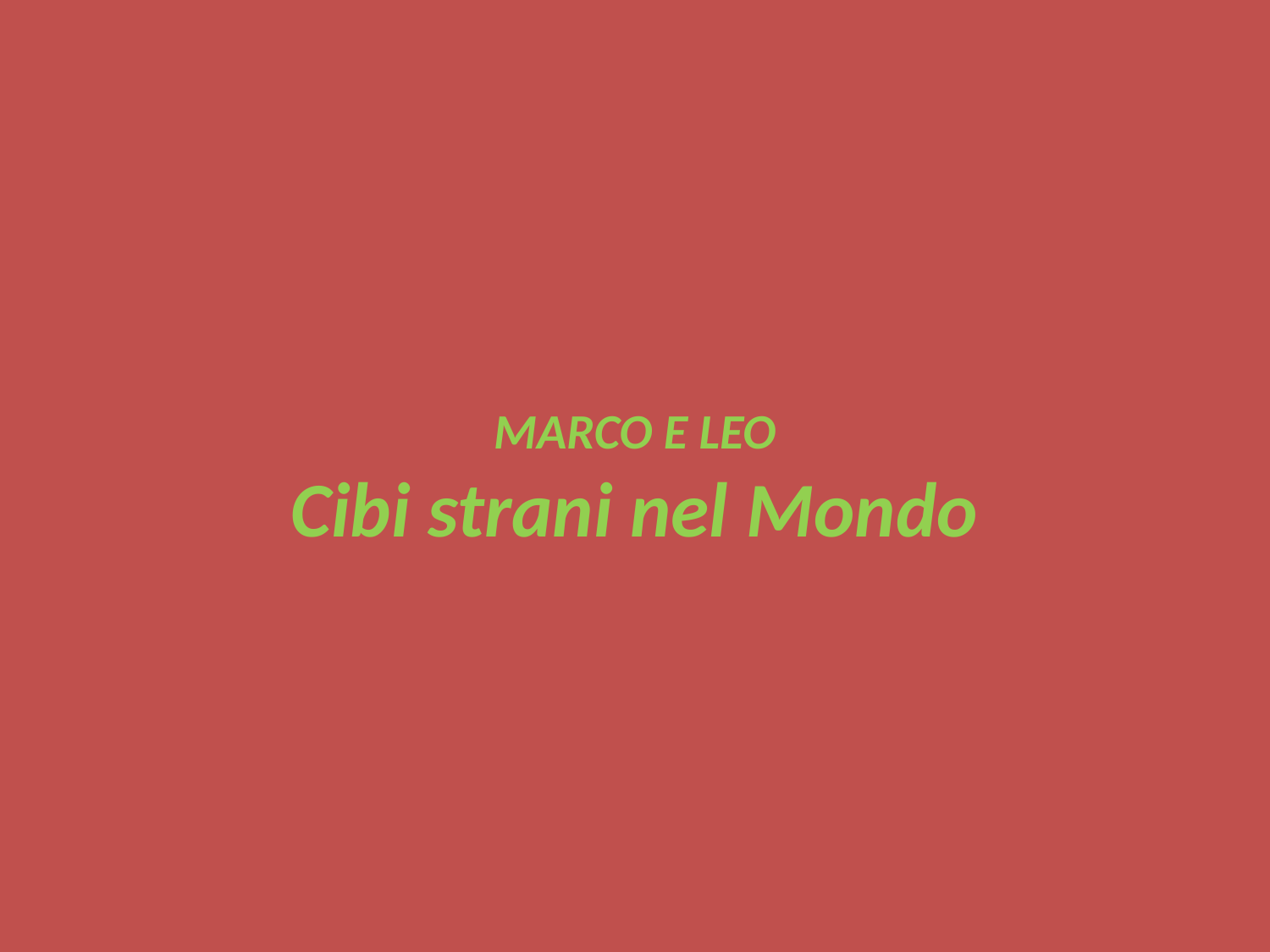

# MARCO E LEO Cibi strani nel Mondo